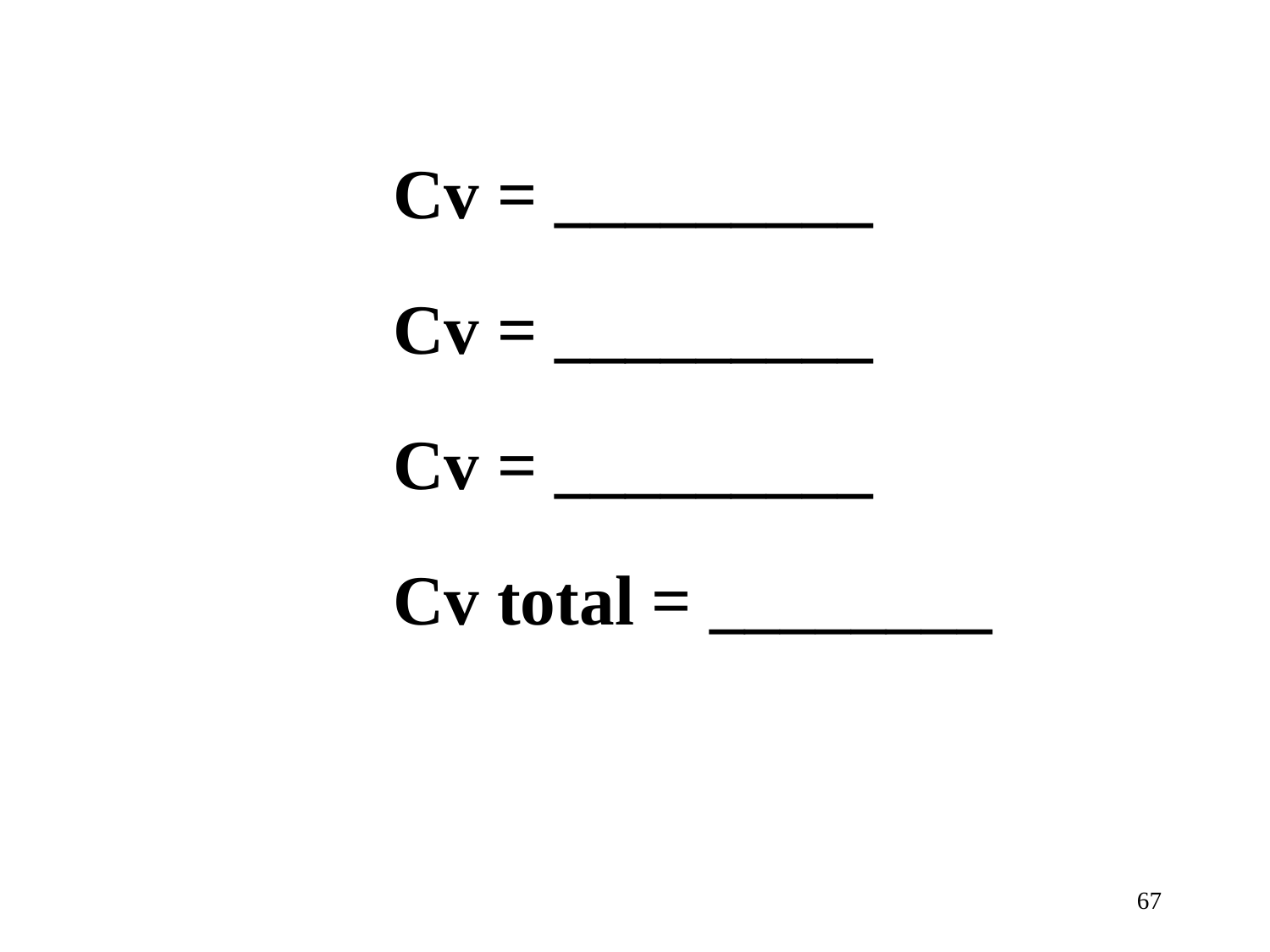

Cv = _________

Cv = _________

Cv = _________

Cv total = ________
67